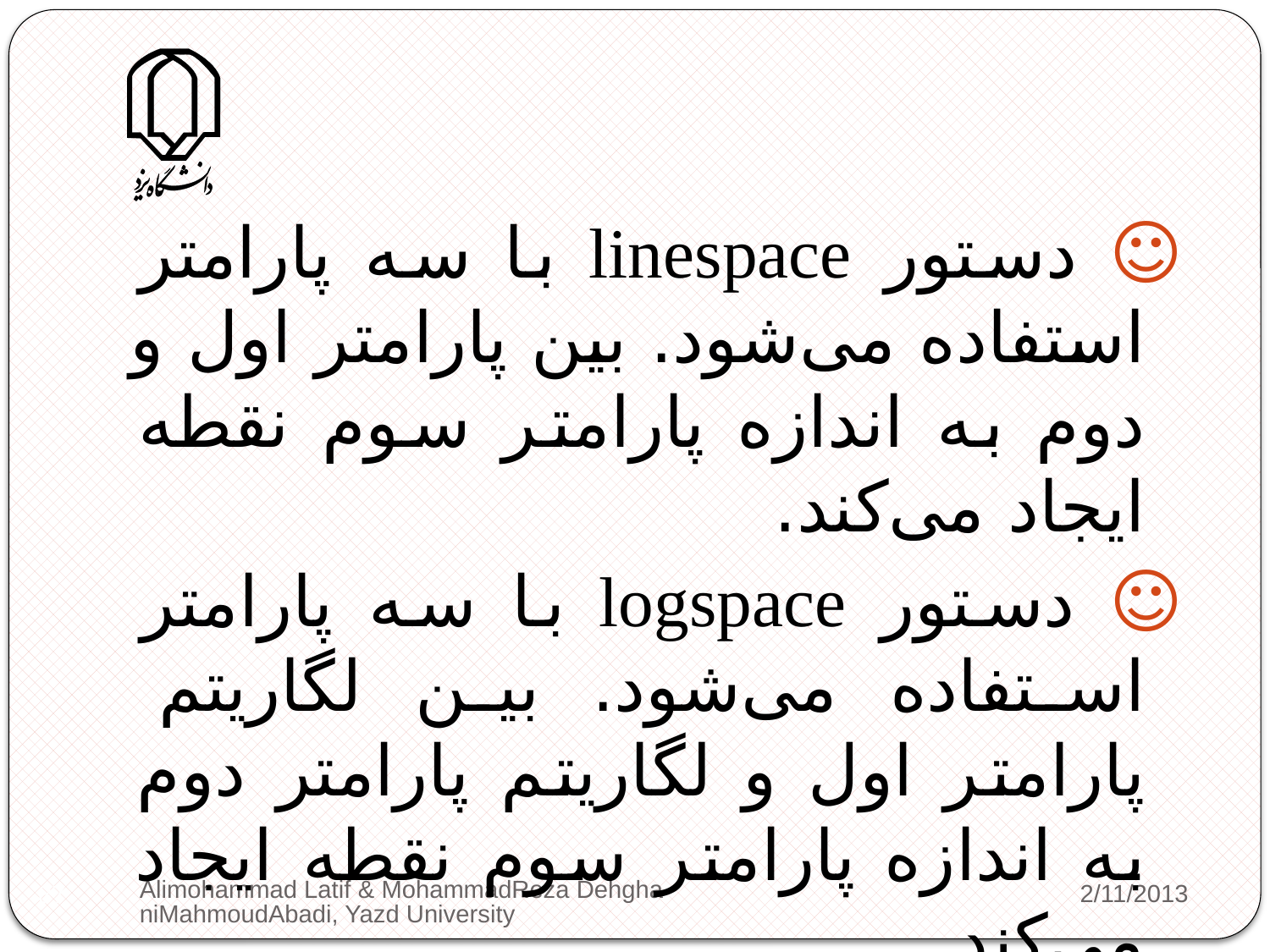

☺ دستور linespace با سه پارامتر استفاده می‌شود. بین پارامتر اول و دوم به اندازه پارامتر سوم نقطه ایجاد می‌کند.
☺ دستور logspace با سه پارامتر استفاده می‌شود. بین لگاریتم پارامتر اول و لگاریتم پارامتر دوم به اندازه پارامتر سوم نقطه ایجاد می‌کند.
☺ پیش‌فرض تعداد نقاط linespace عدد 100 و logspace عدد 50 می‌باشد.
Alimohammad Latif & MohammadReza DehghaniMahmoudAbadi, Yazd University
2/11/2013
87